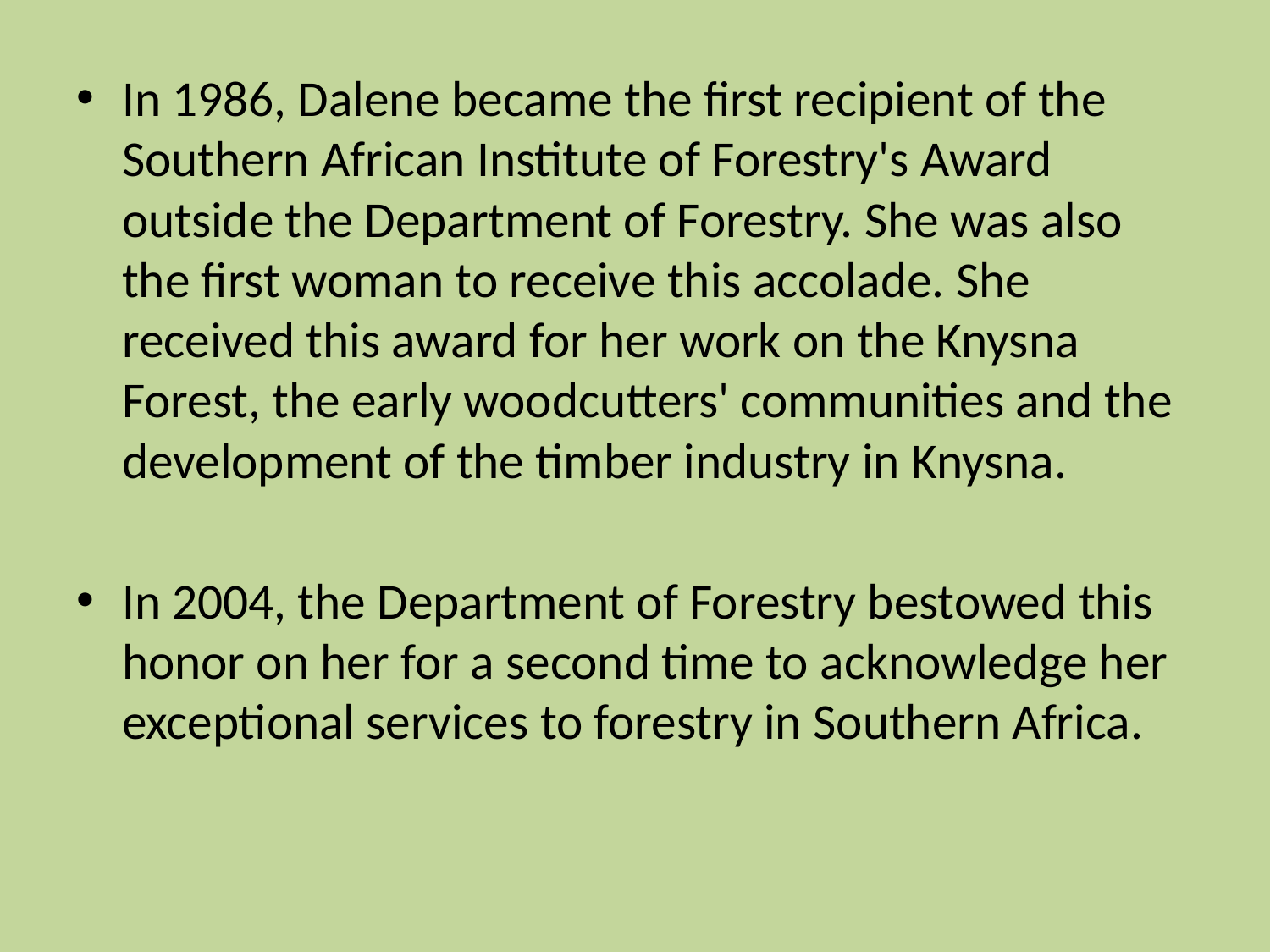

In 1986, Dalene became the first recipient of the Southern African Institute of Forestry's Award outside the Department of Forestry. She was also the first woman to receive this accolade. She received this award for her work on the Knysna Forest, the early woodcutters' communities and the development of the timber industry in Knysna.

In 2004, the Department of Forestry bestowed this honor on her for a second time to acknowledge her exceptional services to forestry in Southern Africa.